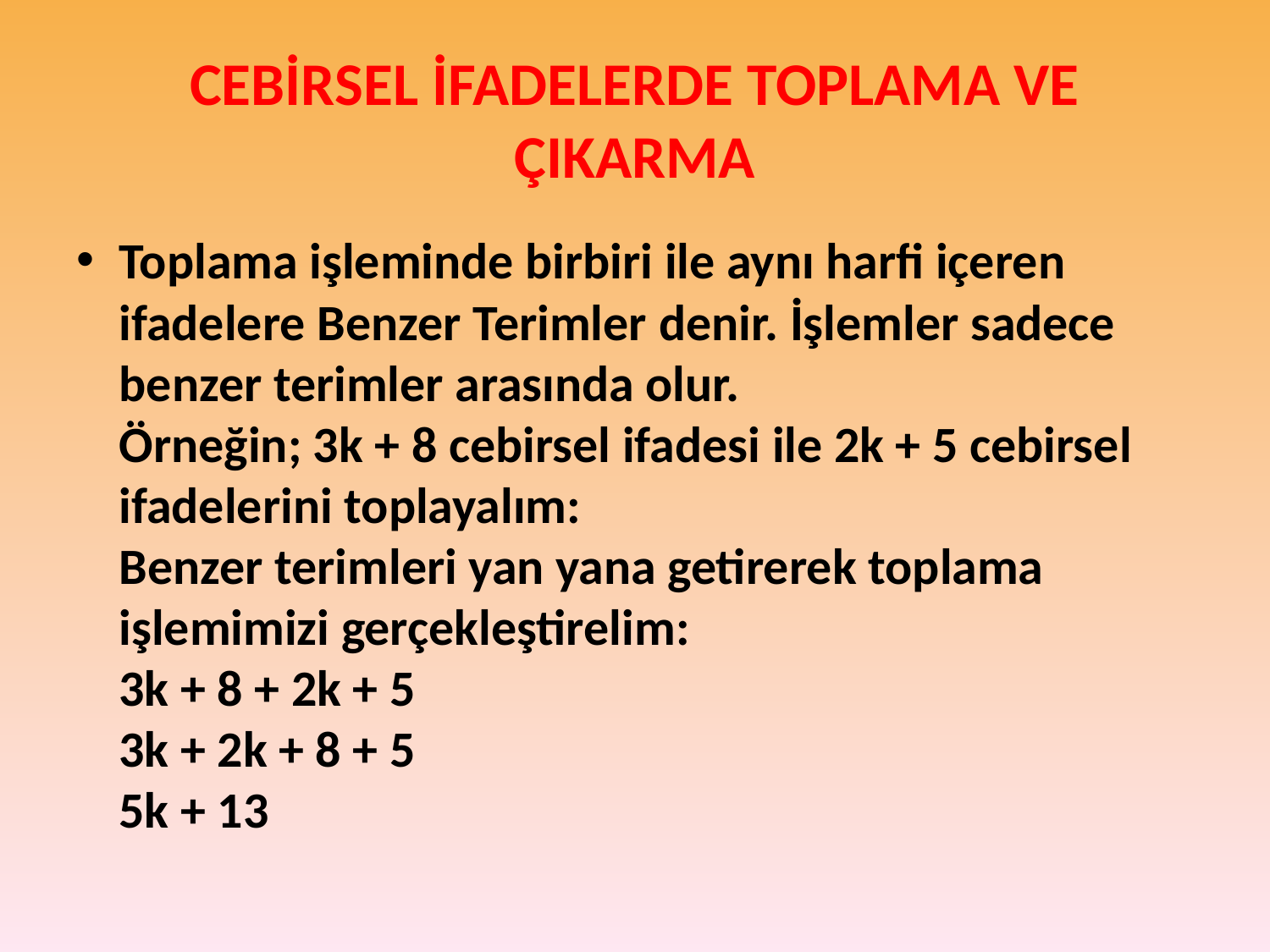

# CEBİRSEL İFADELERDE TOPLAMA VE ÇIKARMA
Toplama işleminde birbiri ile aynı harfi içeren ifadelere Benzer Terimler denir. İşlemler sadece benzer terimler arasında olur.
Örneğin; 3k + 8 cebirsel ifadesi ile 2k + 5 cebirsel ifadelerini toplayalım:
Benzer terimleri yan yana getirerek toplama işlemimizi gerçekleştirelim:
3k + 8 + 2k + 5
3k + 2k + 8 + 5
5k + 13